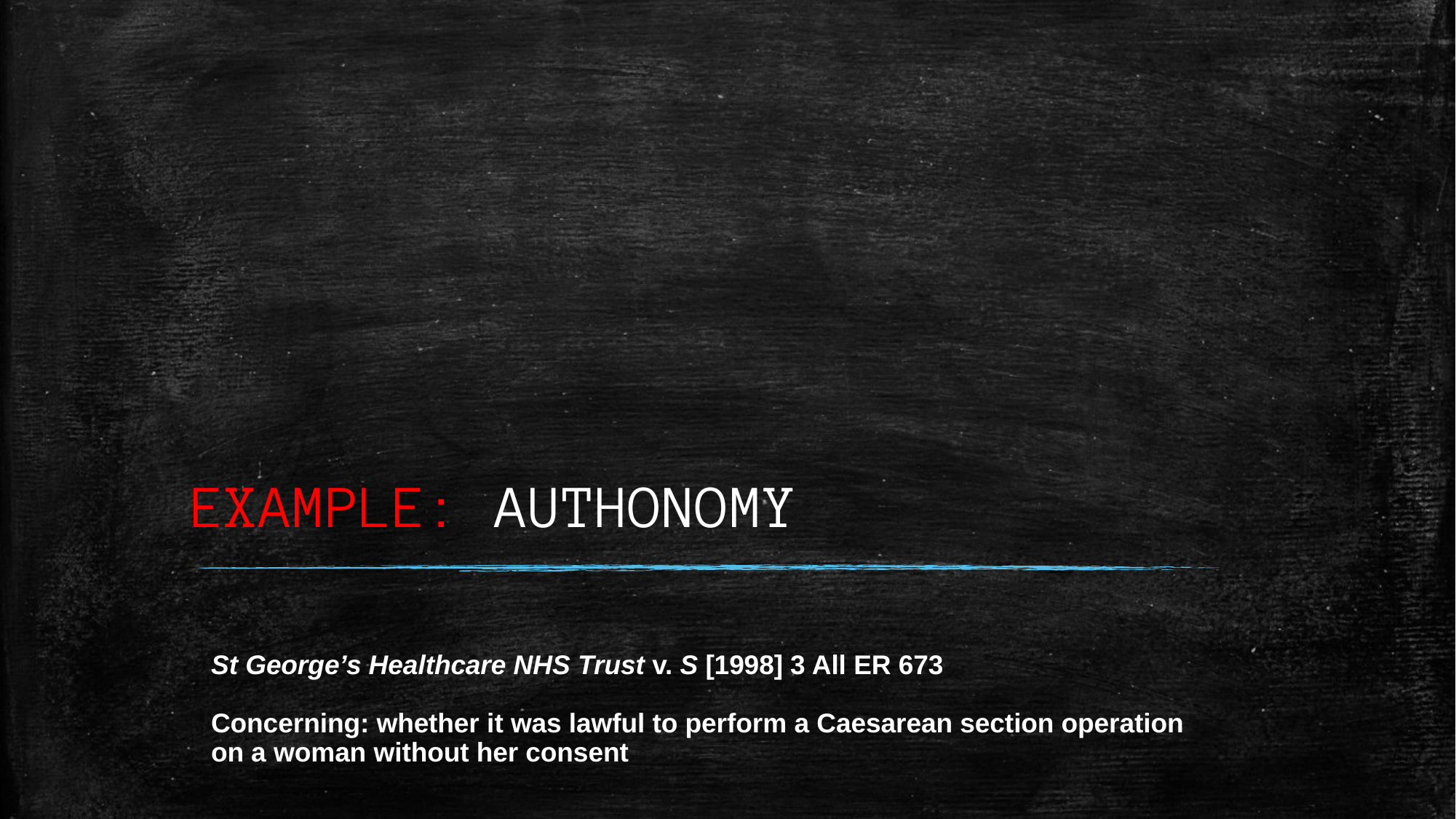

# EXAMPLE: AUTHONOMY
St George’s Healthcare NHS Trust v. S [1998] 3 All ER 673

Concerning: whether it was lawful to perform a Caesarean section operation
on a woman without her consent